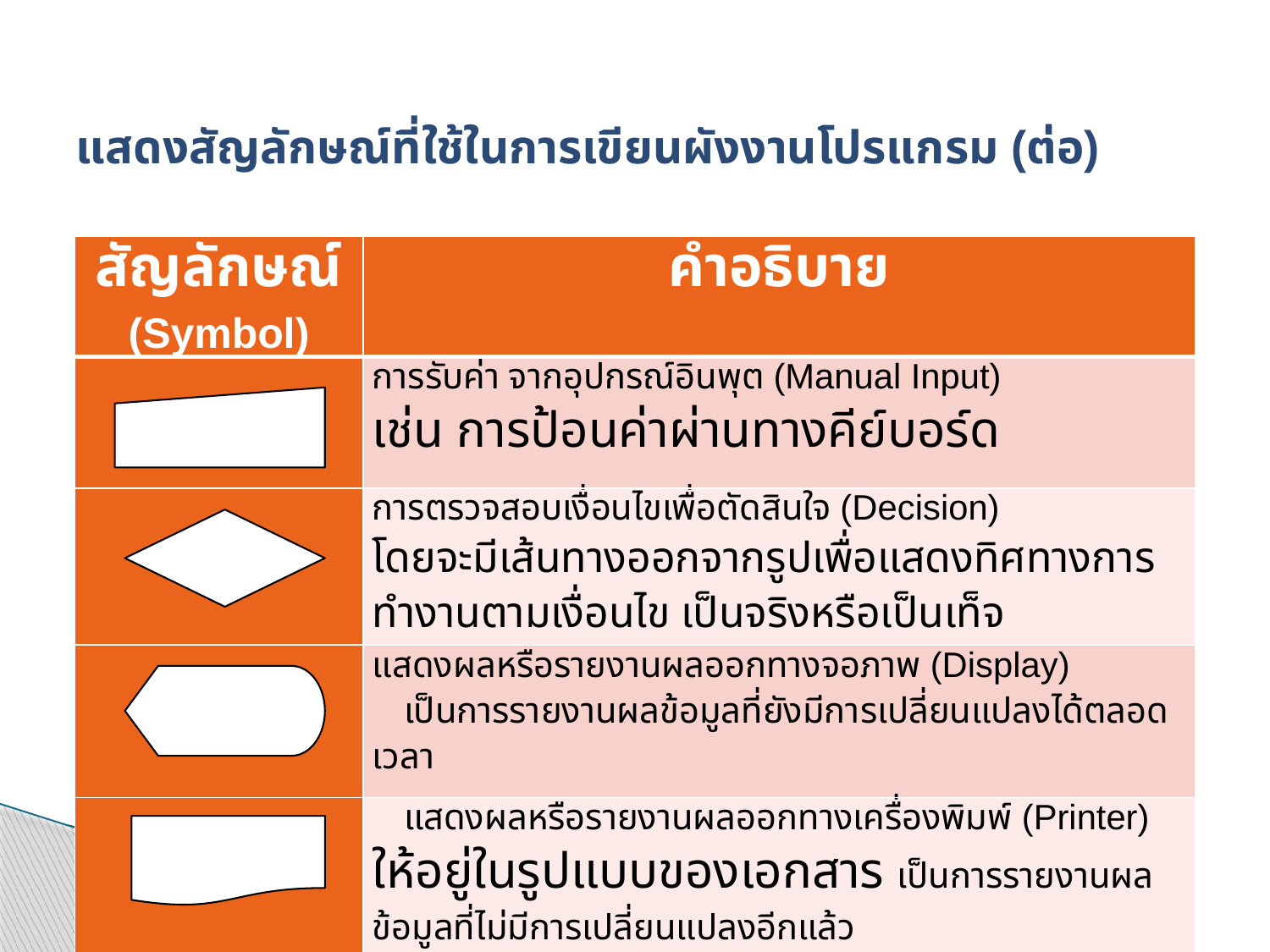

# แสดงสัญลักษณ์ที่ใช้ในการเขียนผังงานโปรแกรม (ต่อ)
| สัญลักษณ์ (Symbol) | คำอธิบาย |
| --- | --- |
|  | การรับค่า จากอุปกรณ์อินพุต (Manual Input) เช่น การป้อนค่าผ่านทางคีย์บอร์ด |
|  | การตรวจสอบเงื่อนไขเพื่อตัดสินใจ (Decision) โดยจะมีเส้นทางออกจากรูปเพื่อแสดงทิศทางการทำงานตามเงื่อนไข เป็นจริงหรือเป็นเท็จ |
|  | แสดงผลหรือรายงานผลออกทางจอภาพ (Display) เป็นการรายงานผลข้อมูลที่ยังมีการเปลี่ยนแปลงได้ตลอดเวลา |
|  | แสดงผลหรือรายงานผลออกทางเครื่องพิมพ์ (Printer) ให้อยู่ในรูปแบบของเอกสาร เป็นการรายงานผลข้อมูลที่ไม่มีการเปลี่ยนแปลงอีกแล้ว |